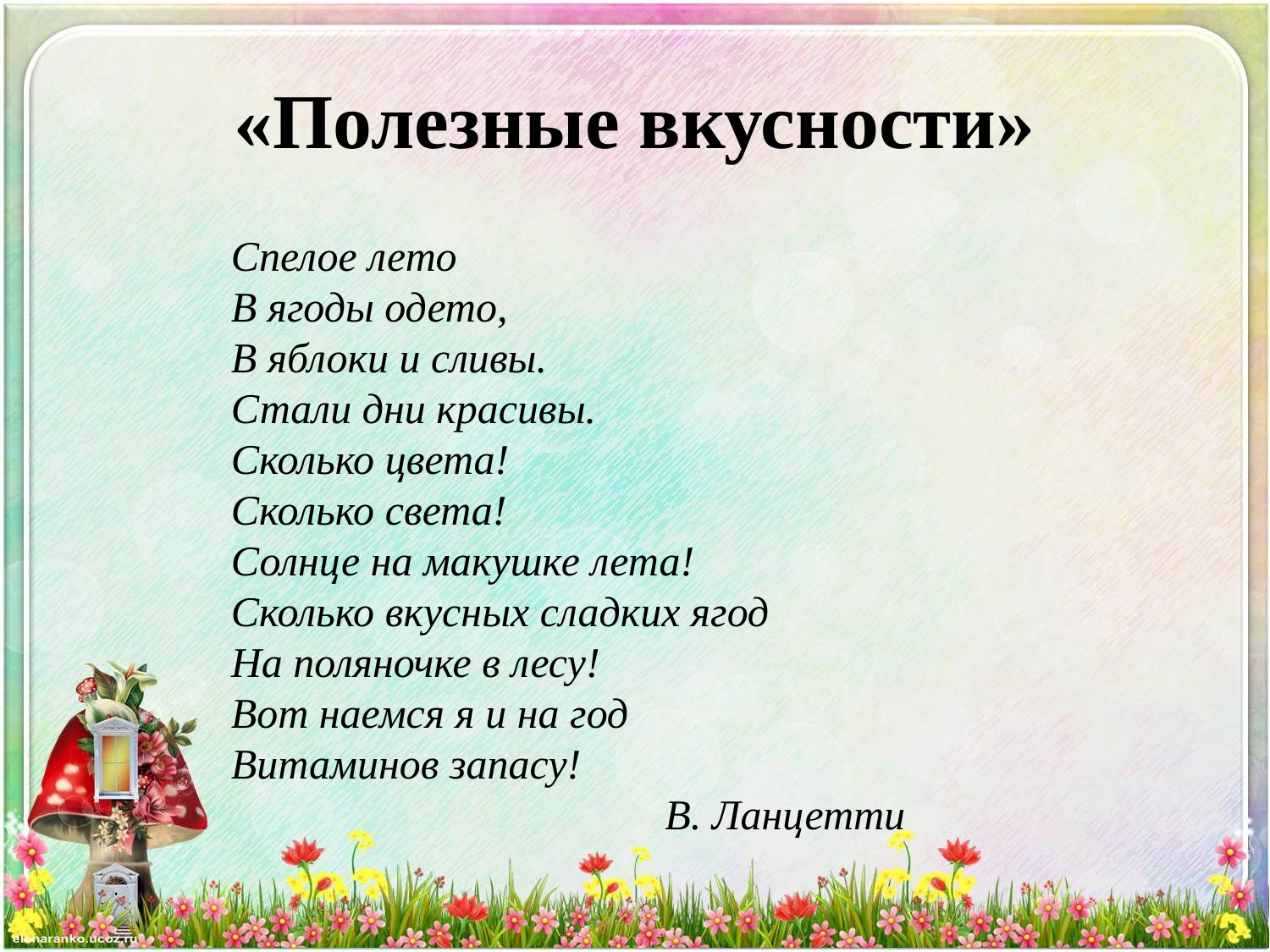

# «Полезные вкусности»
Спелое лето
В ягоды одето,
В яблоки и сливы.
Стали дни красивы.
Сколько цвета!
Сколько света!
Солнце на макушке лета!
Сколько вкусных сладких ягод
На поляночке в лесу!
Вот наемся я и на год
Витаминов запасу!
                                         В. Ланцетти